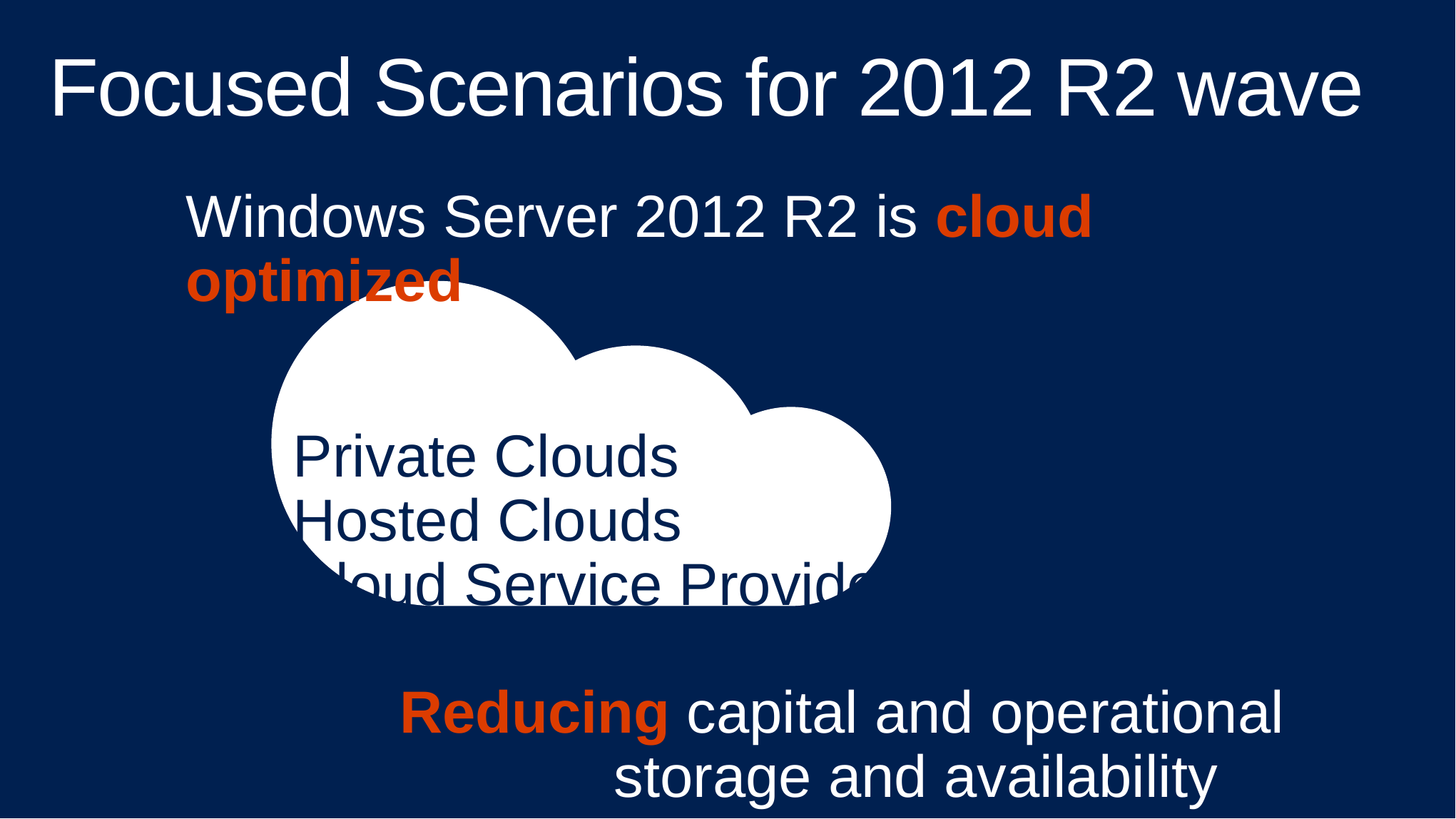

# Focused Scenarios for 2012 R2 wave
Windows Server 2012 R2 is cloud optimized

	Private Clouds
	Hosted Clouds
	Cloud Service Providers

		Reducing capital and operational 					storage and availability costs